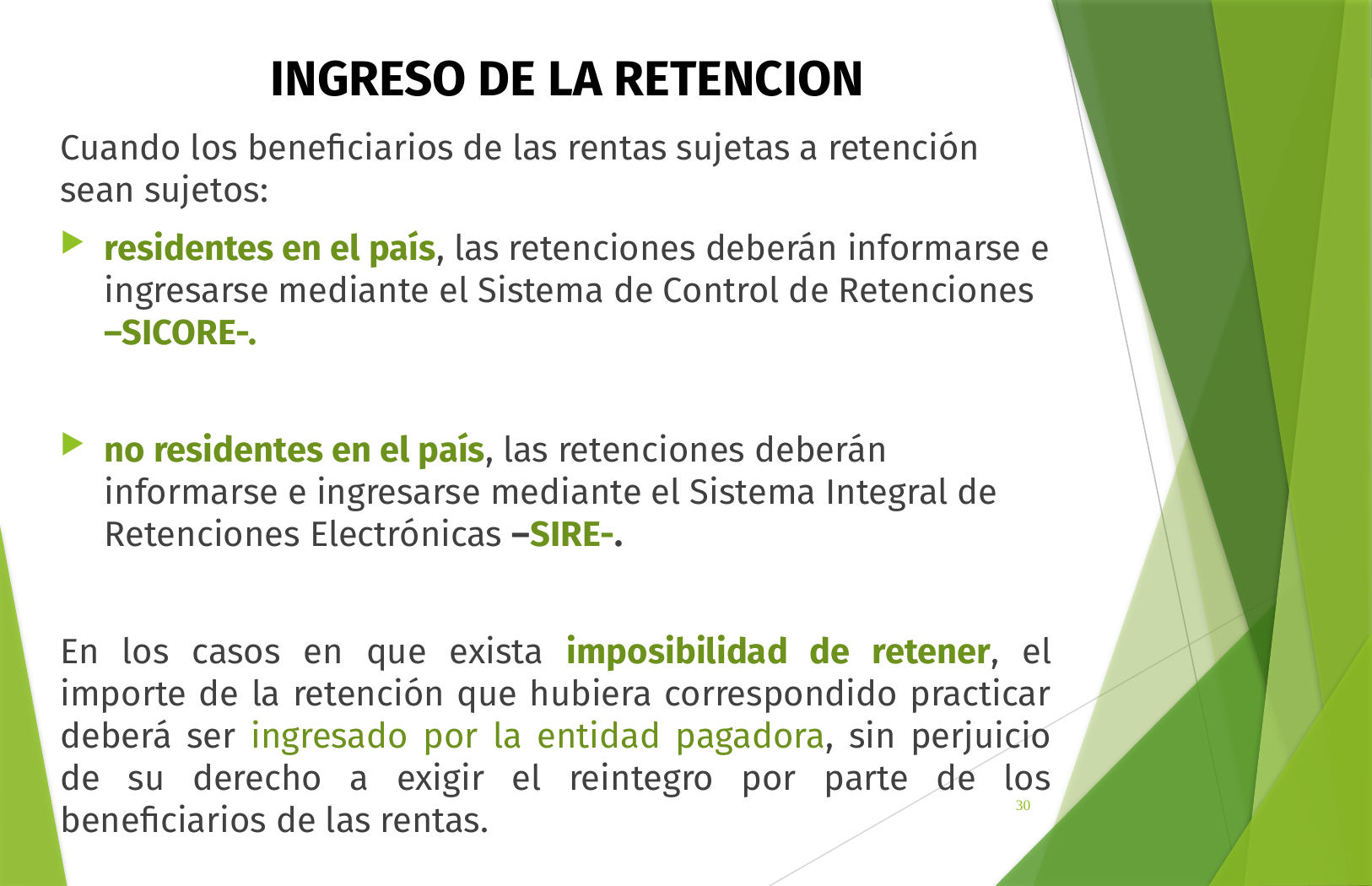

# INGRESO DE LA RETENCION
Cuando los beneficiarios de las rentas sujetas a retención sean sujetos:
residentes en el país, las retenciones deberán informarse e ingresarse mediante el Sistema de Control de Retenciones –SICORE-.

no residentes en el país, las retenciones deberán informarse e ingresarse mediante el Sistema Integral de Retenciones Electrónicas –SIRE-.

En los casos en que exista imposibilidad de retener, el importe de la retención que hubiera correspondido practicar deberá ser ingresado por la entidad pagadora, sin perjuicio de su derecho a exigir el reintegro por parte de los beneficiarios de las rentas.

30